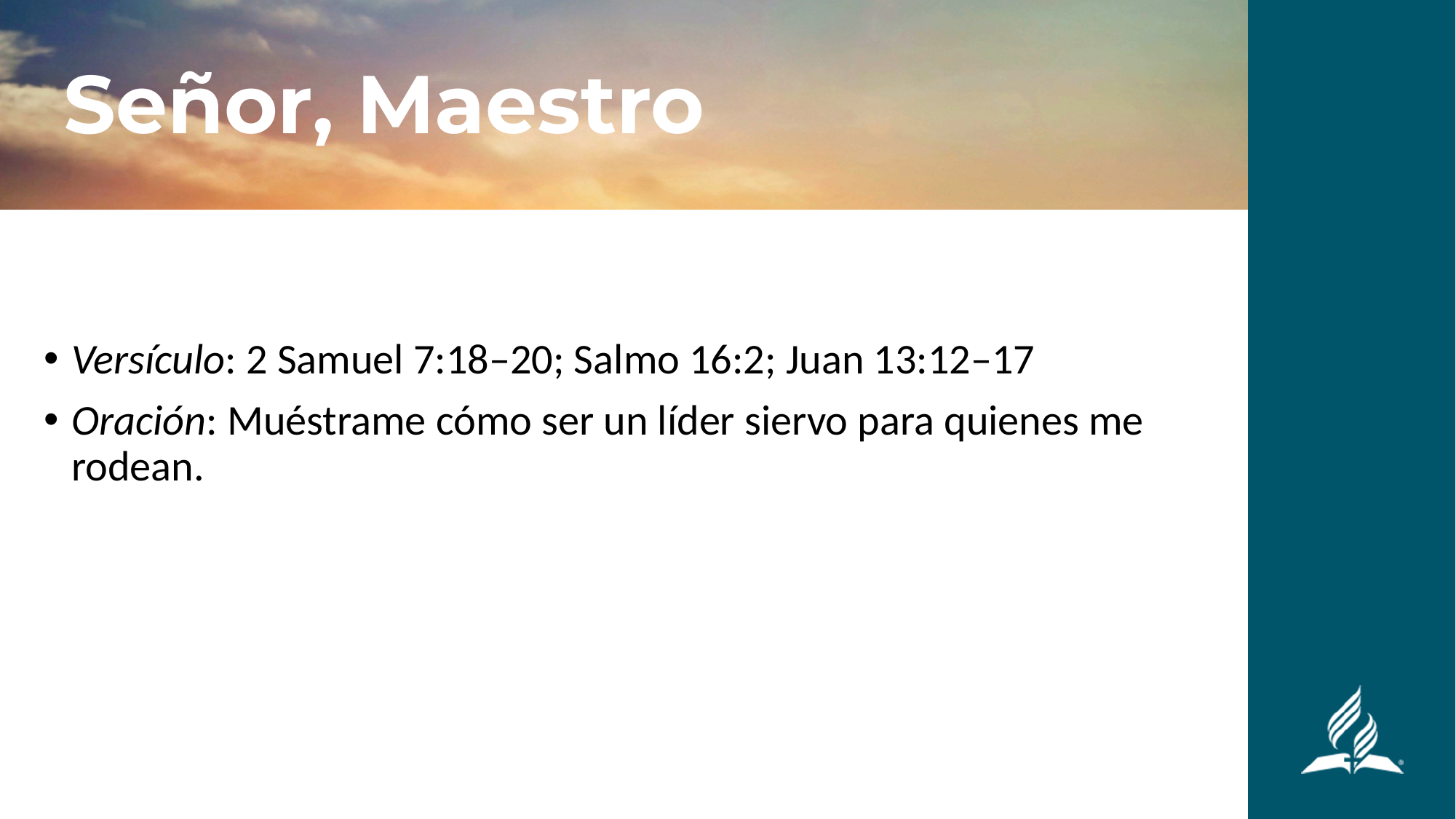

Señor, Maestro

Versículo: 2 Samuel 7:18–20; Salmo 16:2; Juan 13:12–17
Oración: Muéstrame cómo ser un líder siervo para quienes me rodean.